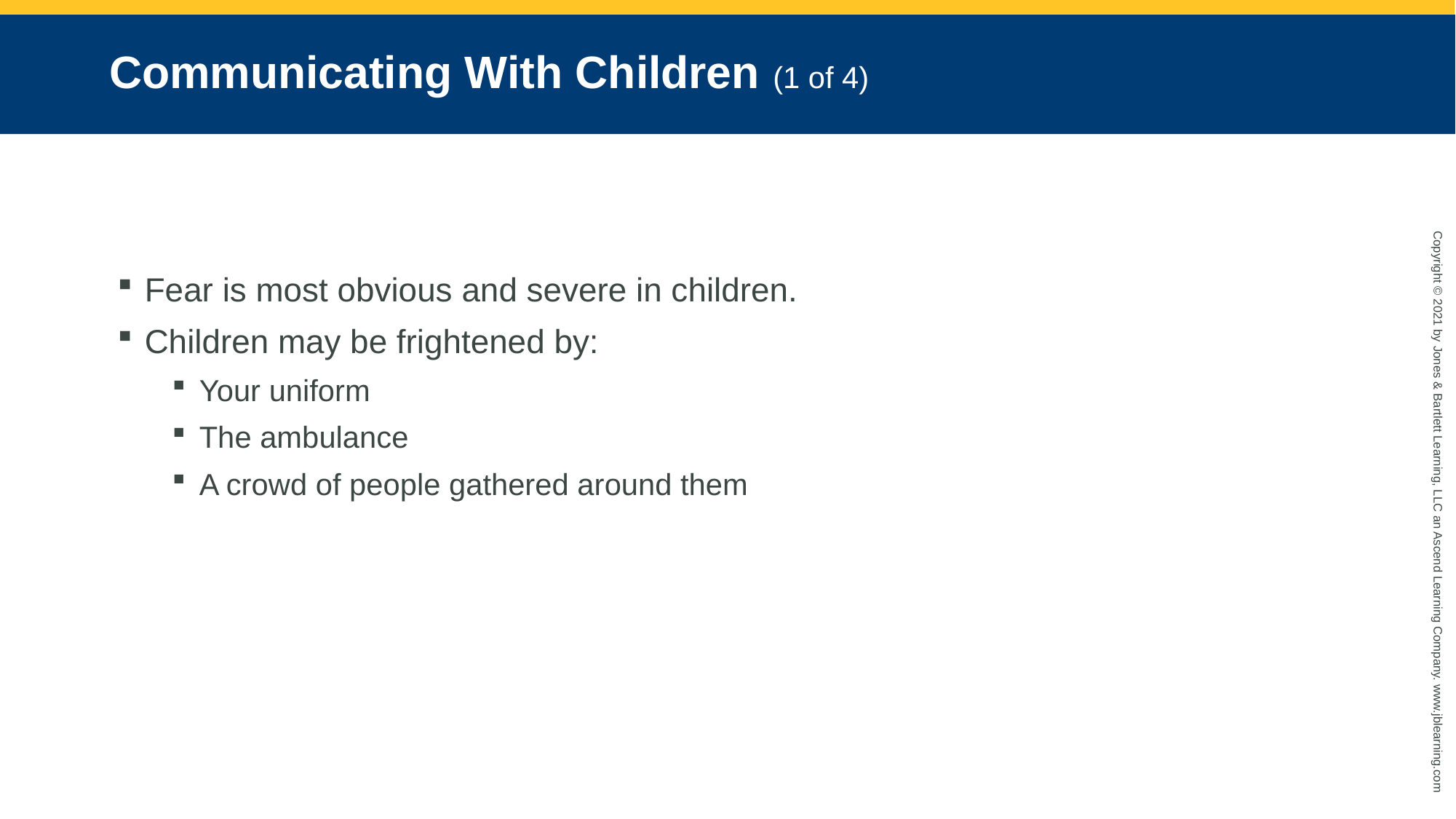

# Communicating With Children (1 of 4)
Fear is most obvious and severe in children.
Children may be frightened by:
Your uniform
The ambulance
A crowd of people gathered around them